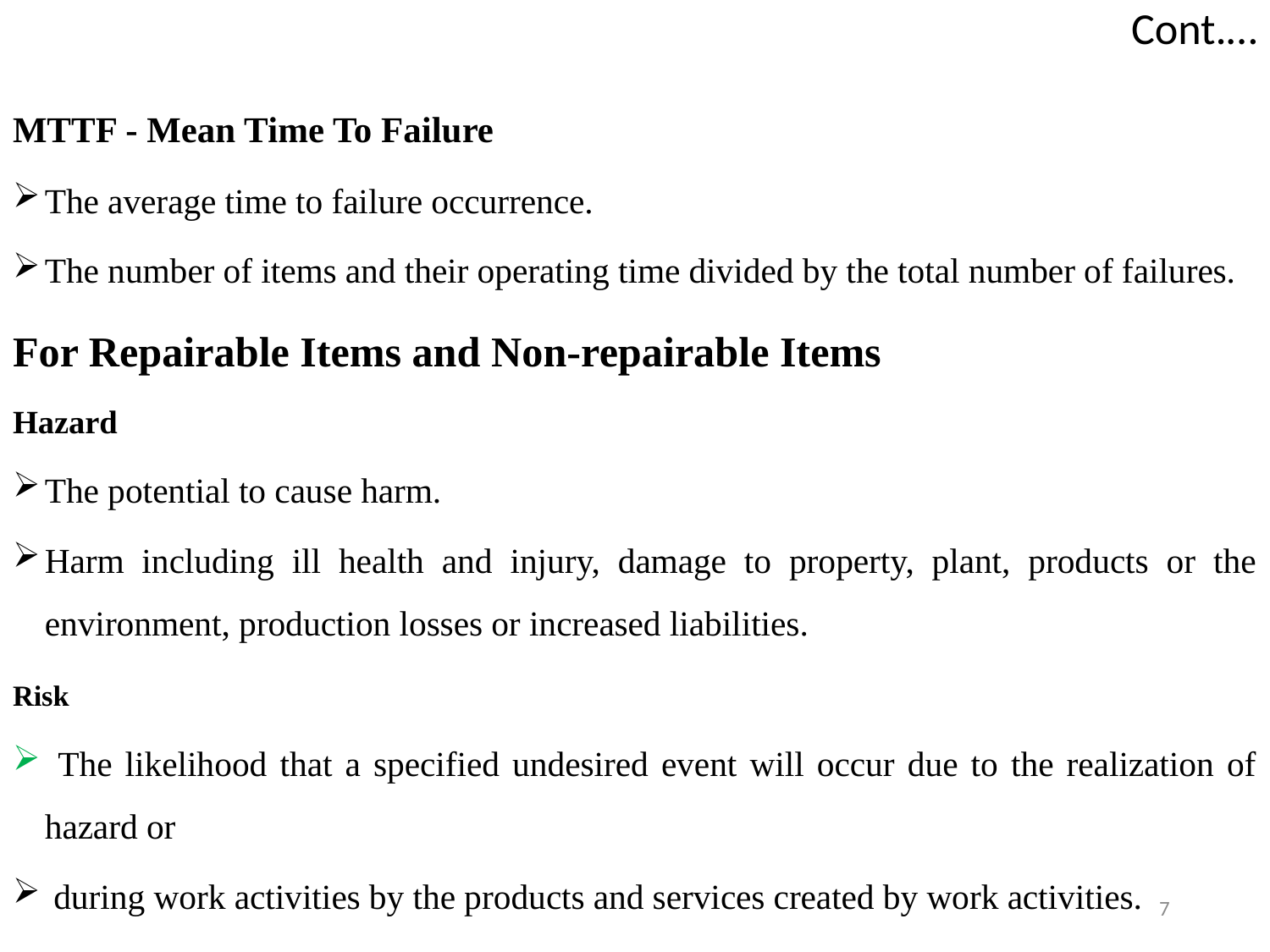

# Cont.…
MTTF - Mean Time To Failure
The average time to failure occurrence.
The number of items and their operating time divided by the total number of failures.
For Repairable Items and Non-repairable Items
Hazard
The potential to cause harm.
Harm including ill health and injury, damage to property, plant, products or the environment, production losses or increased liabilities.
Risk
 The likelihood that a specified undesired event will occur due to the realization of hazard or
 during work activities by the products and services created by work activities.

7